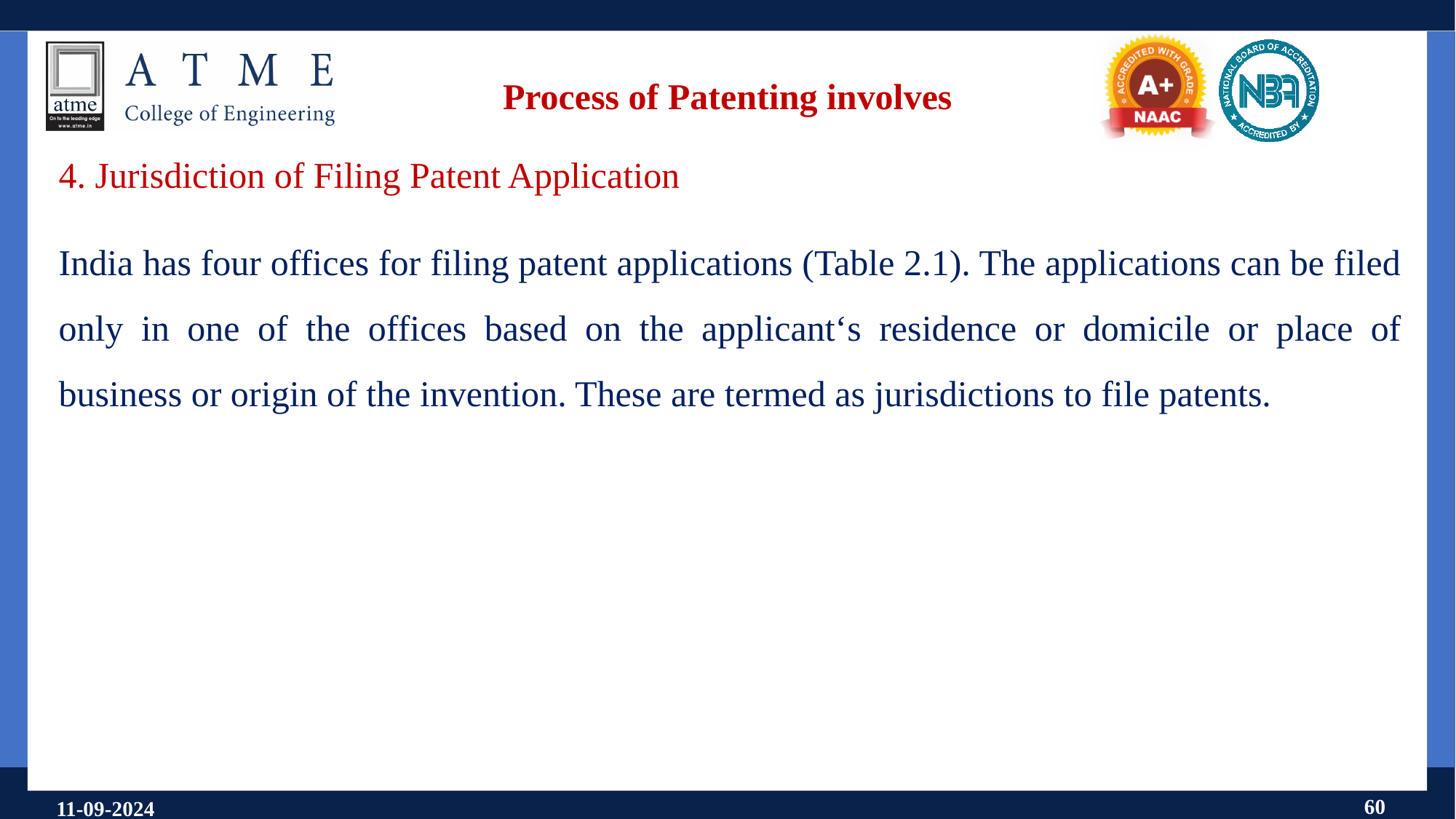

# Process of Patenting involves
4. Jurisdiction of Filing Patent Application
India has four offices for filing patent applications (Table 2.1). The applications can be filed only in one of the offices based on the applicant‘s residence or domicile or place of business or origin of the invention. These are termed as jurisdictions to file patents.
60
11-09-2024